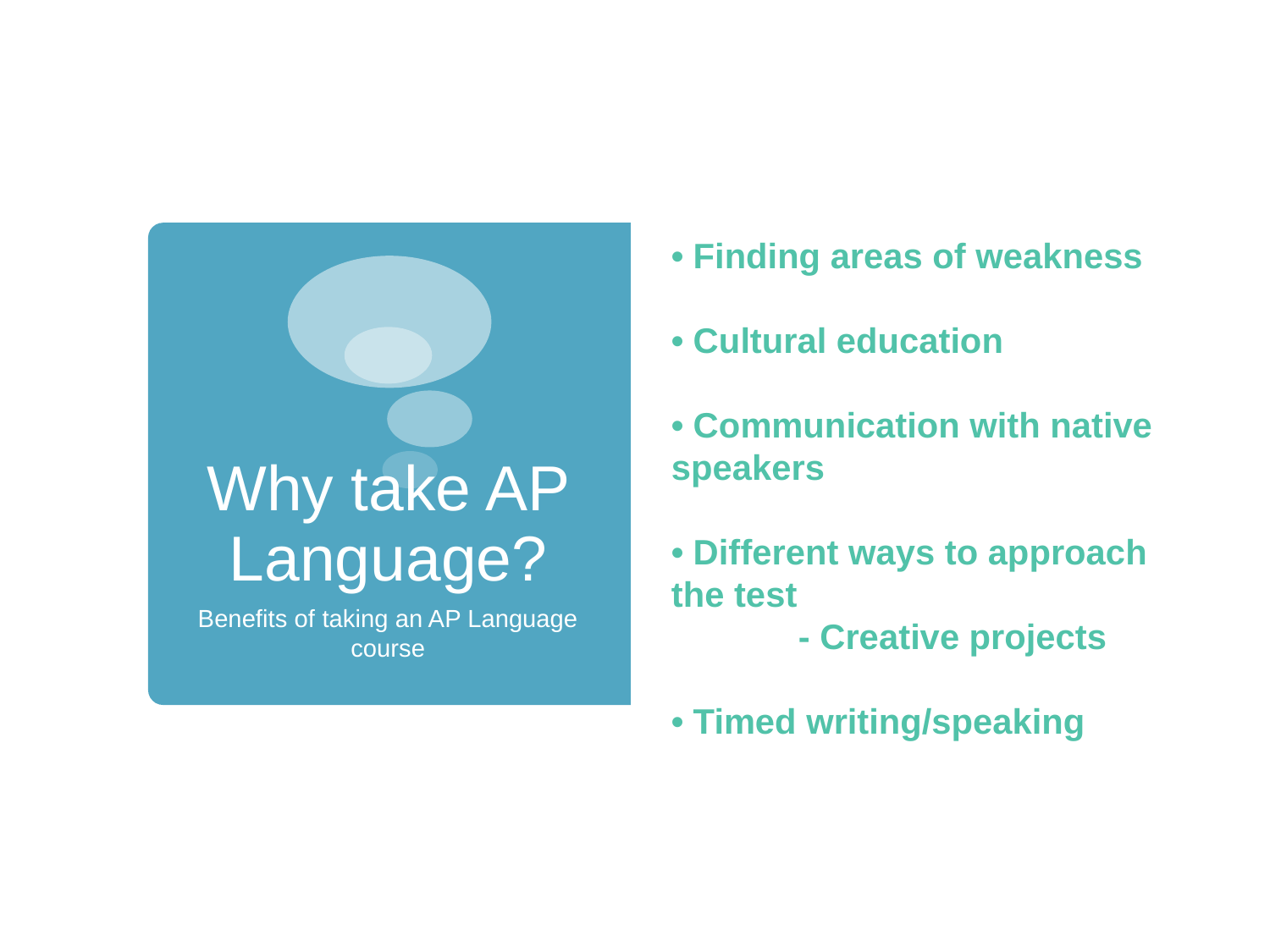

• Finding areas of weakness

• Cultural education

• Communication with native   speakers

• Different ways to approach the test
	- Creative projects

• Timed writing/speaking

# Why take AP Language?
Benefits of taking an AP Language course